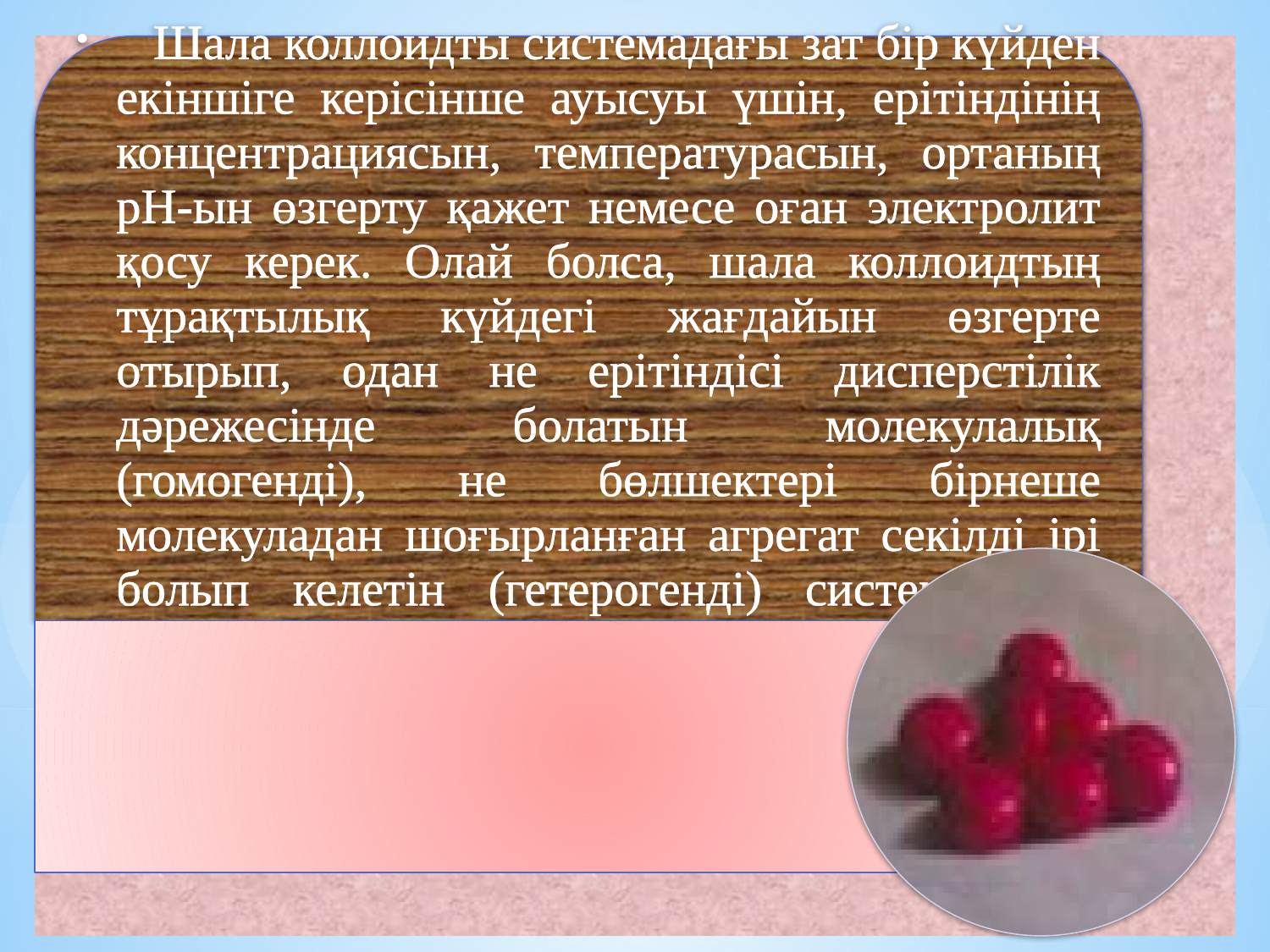

Шала коллоидты системадағы зат бір күйден екіншіге керісінше ауысуы үшін, ерітіндінің концентрациясын, температурасын, ортаның рН-ын өзгерту қажет немесе оған электролит қосу керек. Олай болса, шала коллоидтың тұрақтылық күйдегі жағдайын өзгерте отырып, одан не ерітіндісі дисперстілік дәрежесінде болатын молекулалық (гомогенді), не бөлшектері бірнеше молекуладан шоғырланған агрегат секілді ірі болып келетін (гетерогенді) системаларды алуға болады.
4